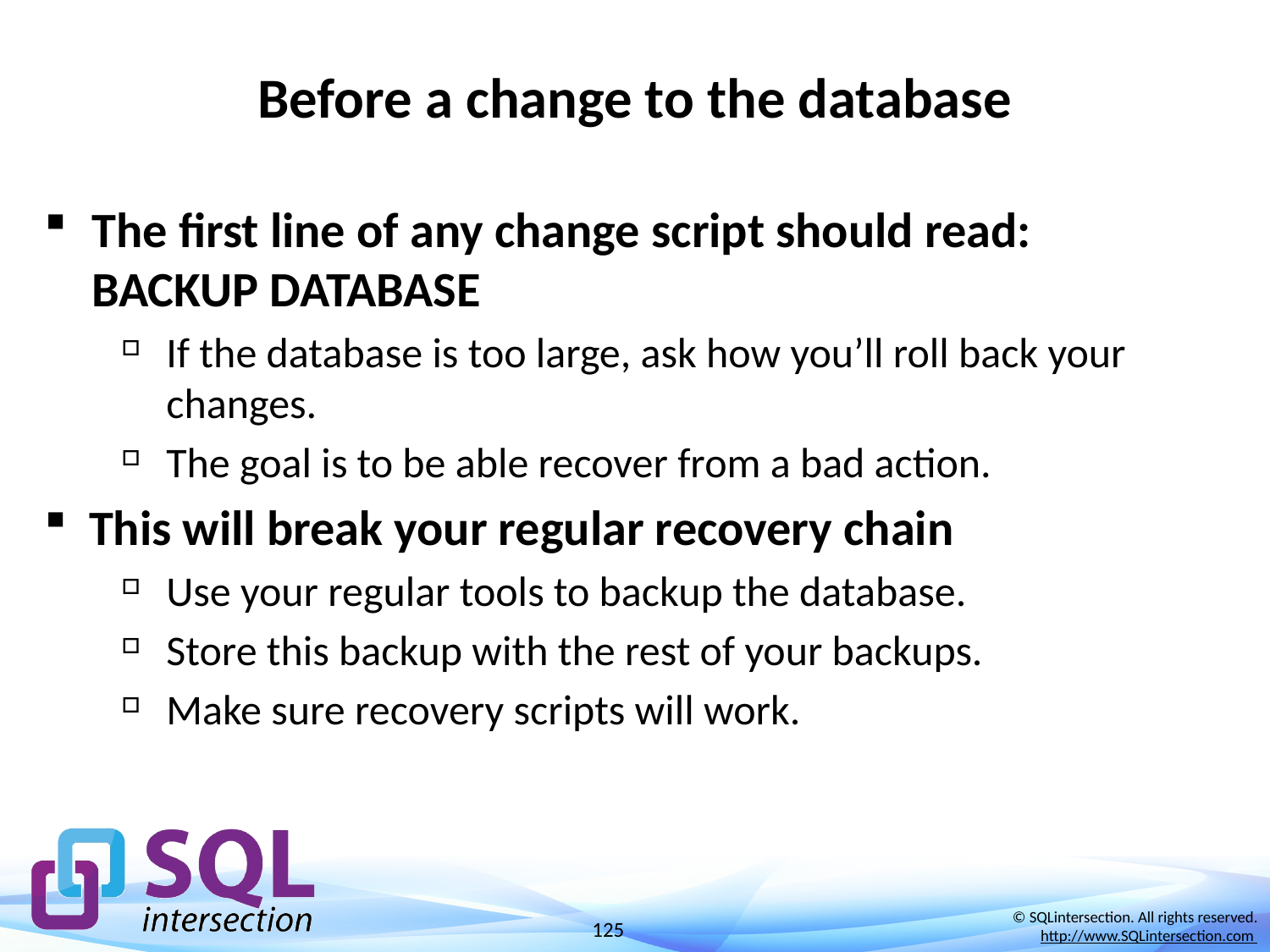

# Before a change to the database
The first line of any change script should read: BACKUP DATABASE
If the database is too large, ask how you’ll roll back your changes.
The goal is to be able recover from a bad action.
This will break your regular recovery chain
Use your regular tools to backup the database.
Store this backup with the rest of your backups.
Make sure recovery scripts will work.